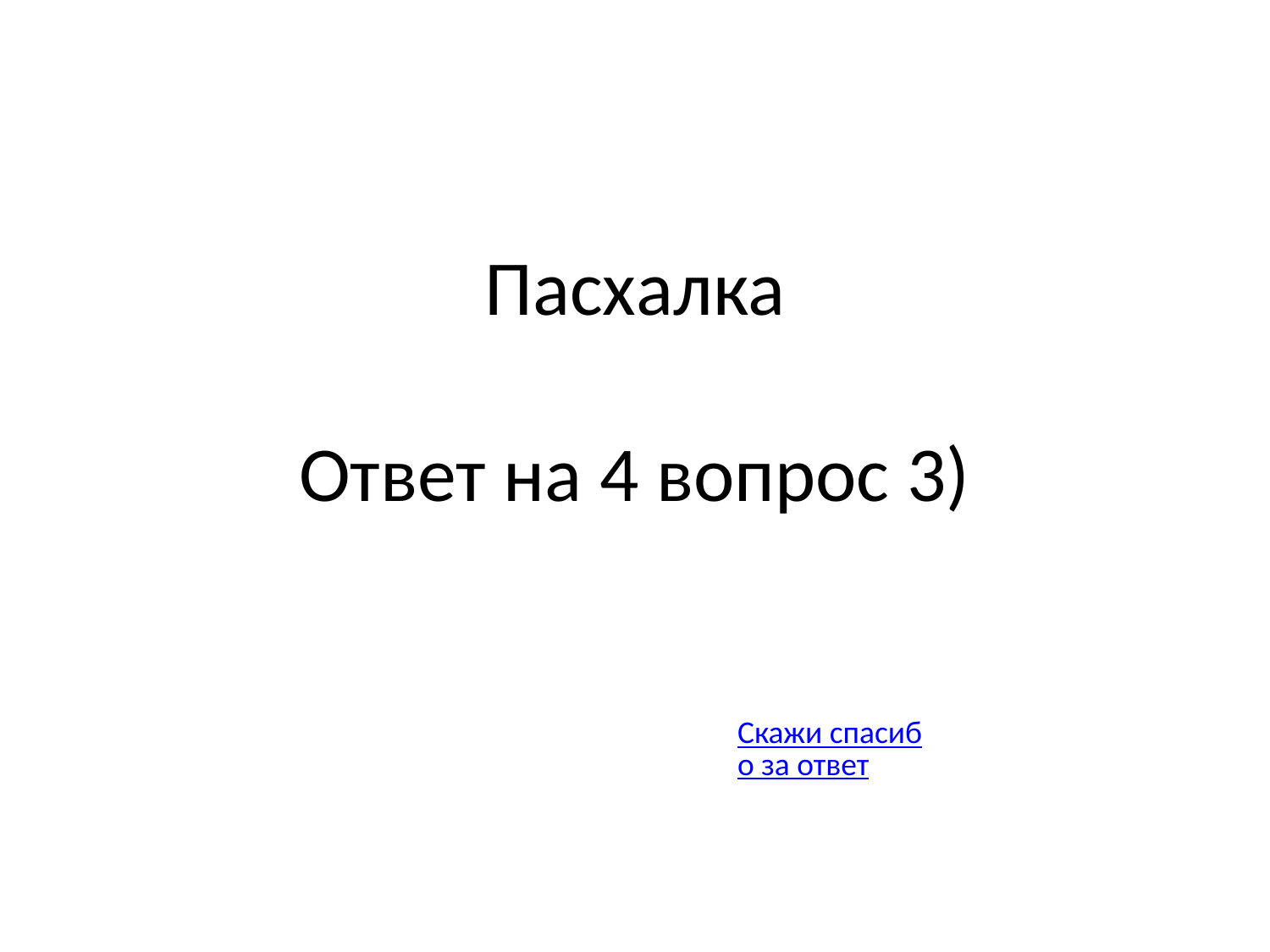

# Пасхалка Ответ на 4 вопрос 3)
Скажи спасибо за ответ